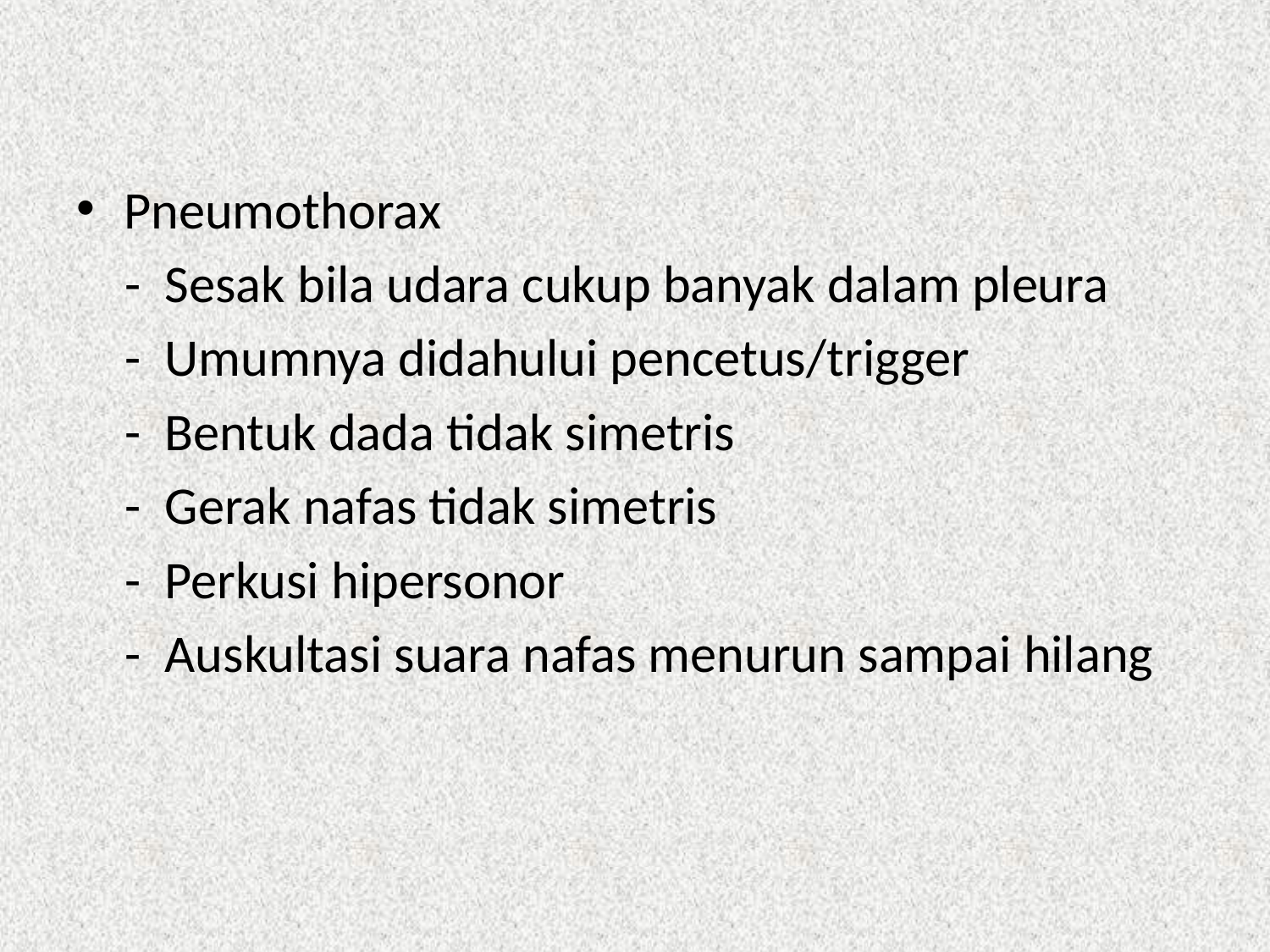

#
Pneumothorax
    -  Sesak bila udara cukup banyak dalam pleura
    -  Umumnya didahului pencetus/trigger
    -  Bentuk dada tidak simetris
    -  Gerak nafas tidak simetris
    -  Perkusi hipersonor
    -  Auskultasi suara nafas menurun sampai hilang